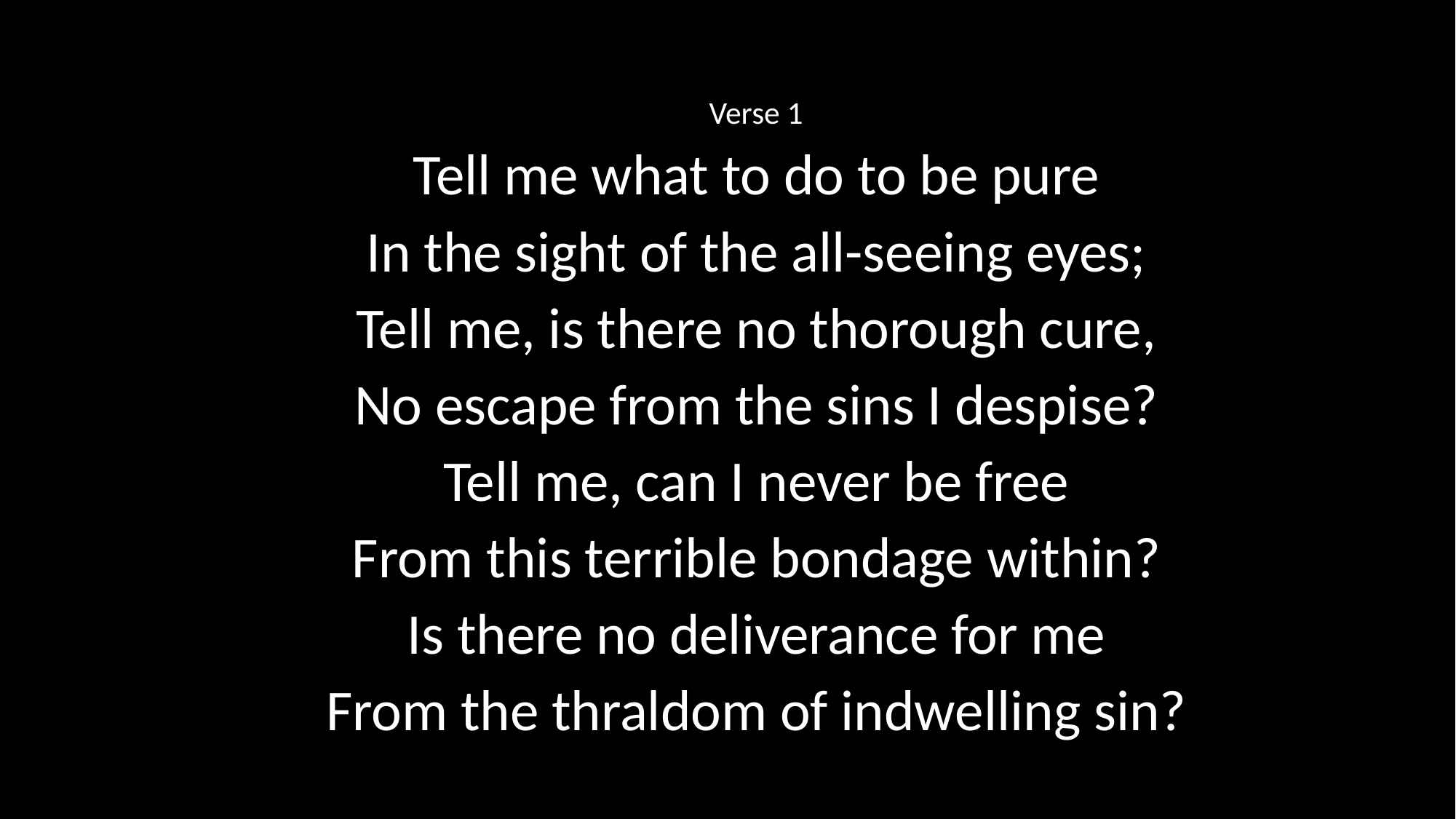

Verse 1
Tell me what to do to be pure
In the sight of the all-seeing eyes;
Tell me, is there no thorough cure,
No escape from the sins I despise?
Tell me, can I never be free
From this terrible bondage within?
Is there no deliverance for me
From the thraldom of indwelling sin?